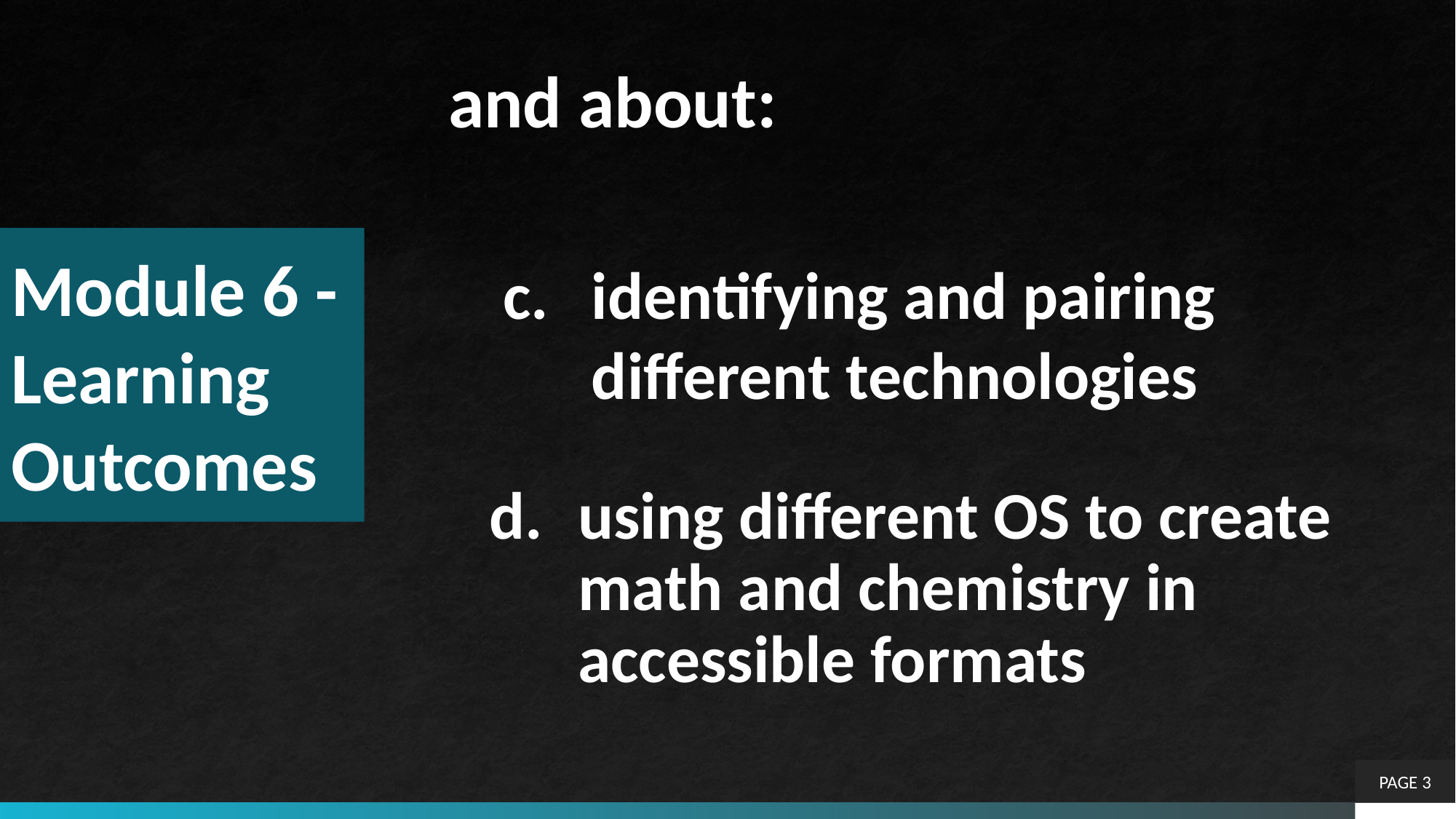

and about:

identifying and pairing different technologies

using different OS to create math and chemistry in accessible formats
# Module 6 - Learning Outcomes
PAGE 3